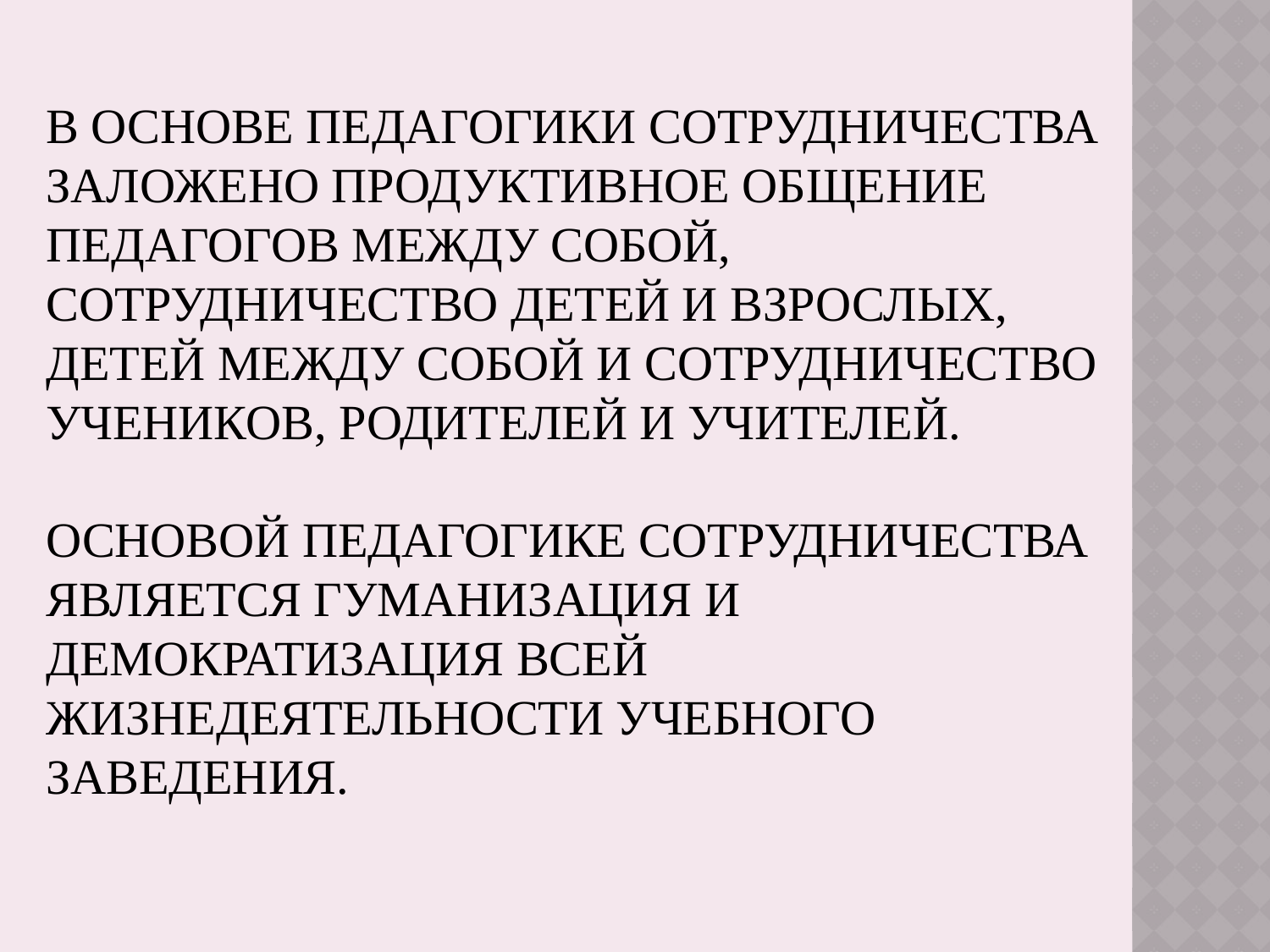

# В основе педагогики сотрудничества заложено продуктивное общение педагогов между собой, сотрудничество детей и взрослых, детей между собой и сотрудничество учеников, родителей и учителей. Основой педагогике сотрудничества является гуманизация и демократизация всей жизнедеятельности учебного заведения.